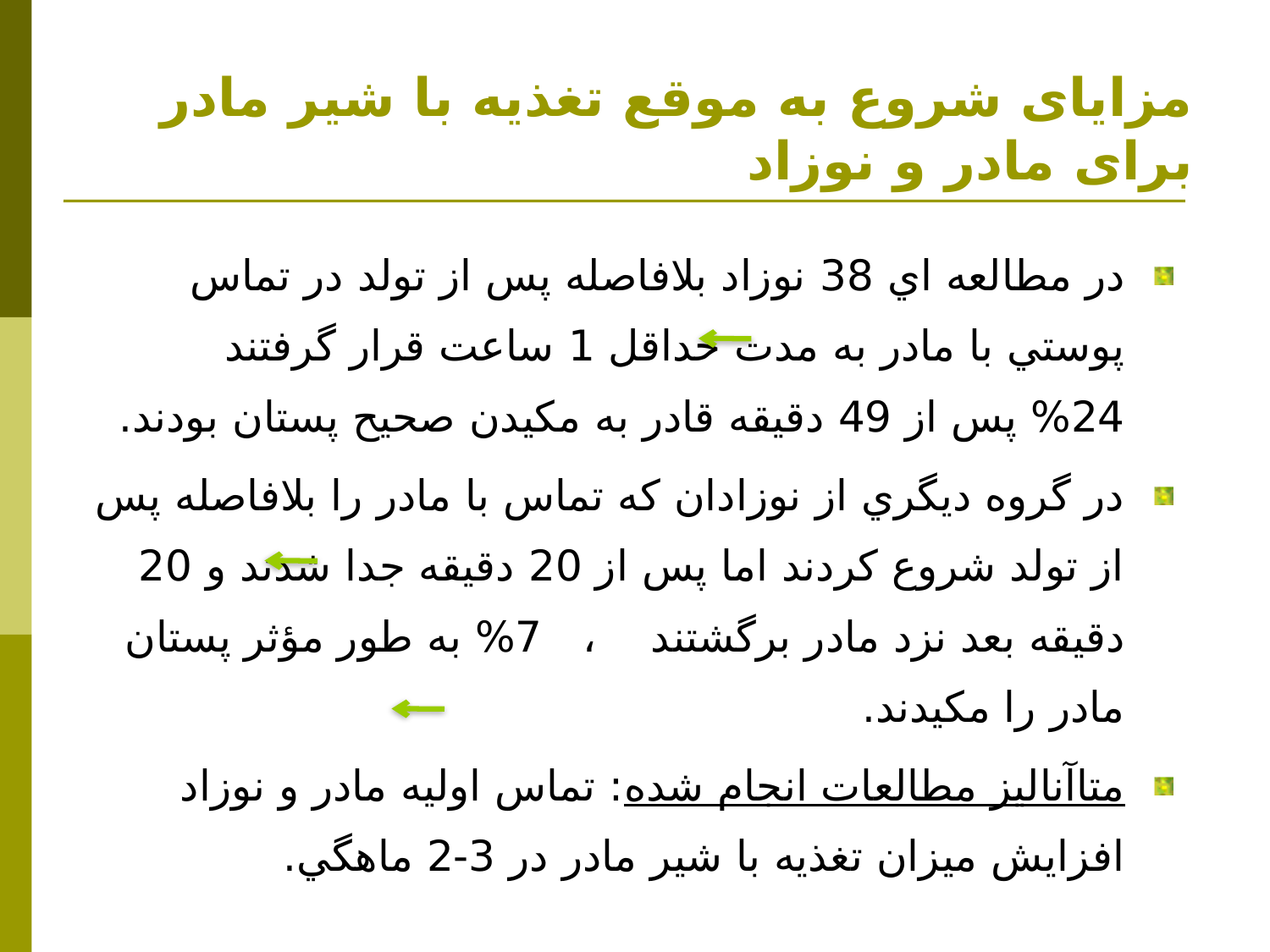

# مزایای شروع به موقع تغذیه با شیر مادر برای مادر و نوزاد
در مطالعه اي 38 نوزاد بلافاصله پس از تولد در تماس پوستي با مادر به مدت حداقل 1 ساعت قرار گرفتند        24% پس از 49 دقيقه قادر به مكيدن صحيح پستان بودند.
در گروه ديگري از نوزادان كه تماس با مادر را بلافاصله پس از تولد شروع كردند اما پس از 20 دقيقه جدا شدند و 20 دقيقه بعد نزد مادر برگشتند    ،   7% به طور مؤثر پستان مادر را مكيدند.
متاآناليز مطالعات انجام شده: تماس اوليه مادر و نوزاد       افزايش ميزان تغذيه با شير مادر در 3-2 ماهگي.